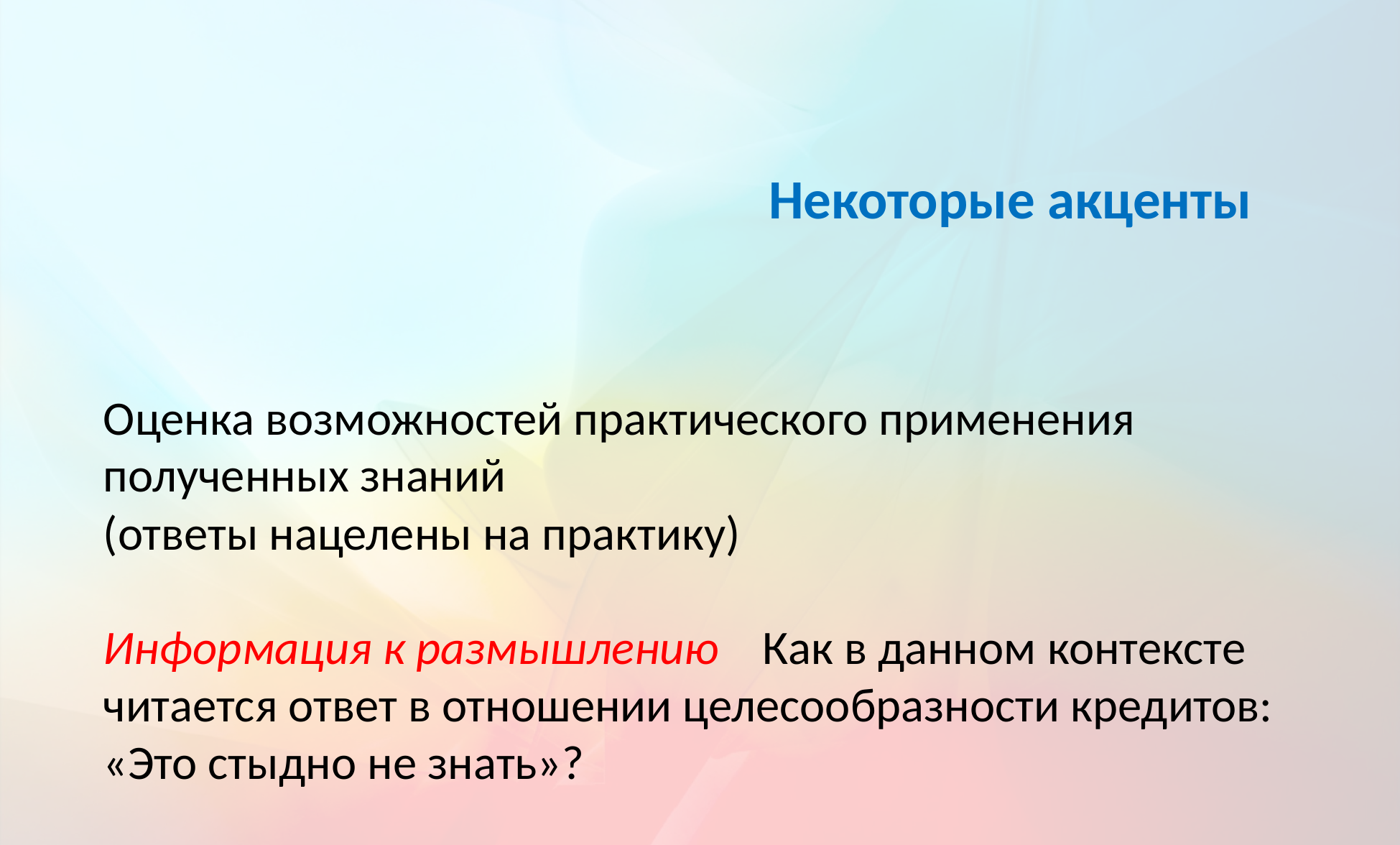

# Некоторые акценты

Оценка возможностей практического применения полученных знаний
(ответы нацелены на практику)

Информация к размышлению    Как в данном контексте читается ответ в отношении целесообразности кредитов: «Это стыдно не знать»?